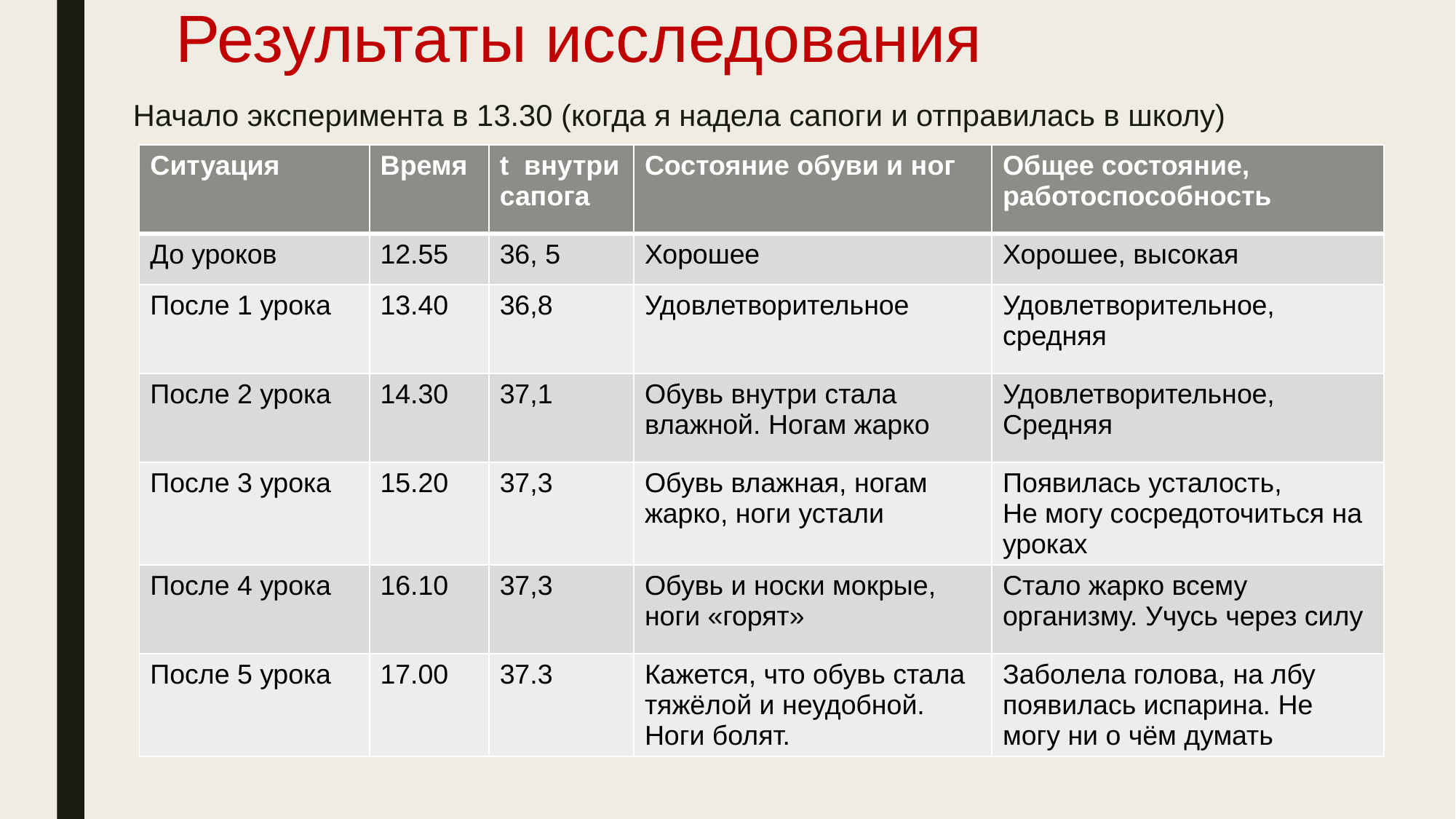

# Результаты исследования
Начало эксперимента в 13.30 (когда я надела сапоги и отправилась в школу)

| Ситуация | Время | t внутри сапога | Состояние обуви и ног | Общее состояние, работоспособность |
| --- | --- | --- | --- | --- |
| До уроков | 12.55 | 36, 5 | Хорошее | Хорошее, высокая |
| После 1 урока | 13.40 | 36,8 | Удовлетворительное | Удовлетворительное, средняя |
| После 2 урока | 14.30 | 37,1 | Обувь внутри стала влажной. Ногам жарко | Удовлетворительное, Средняя |
| После 3 урока | 15.20 | 37,3 | Обувь влажная, ногам жарко, ноги устали | Появилась усталость, Не могу сосредоточиться на уроках |
| После 4 урока | 16.10 | 37,3 | Обувь и носки мокрые, ноги «горят» | Стало жарко всему организму. Учусь через силу |
| После 5 урока | 17.00 | 37.3 | Кажется, что обувь стала тяжёлой и неудобной. Ноги болят. | Заболела голова, на лбу появилась испарина. Не могу ни о чём думать |